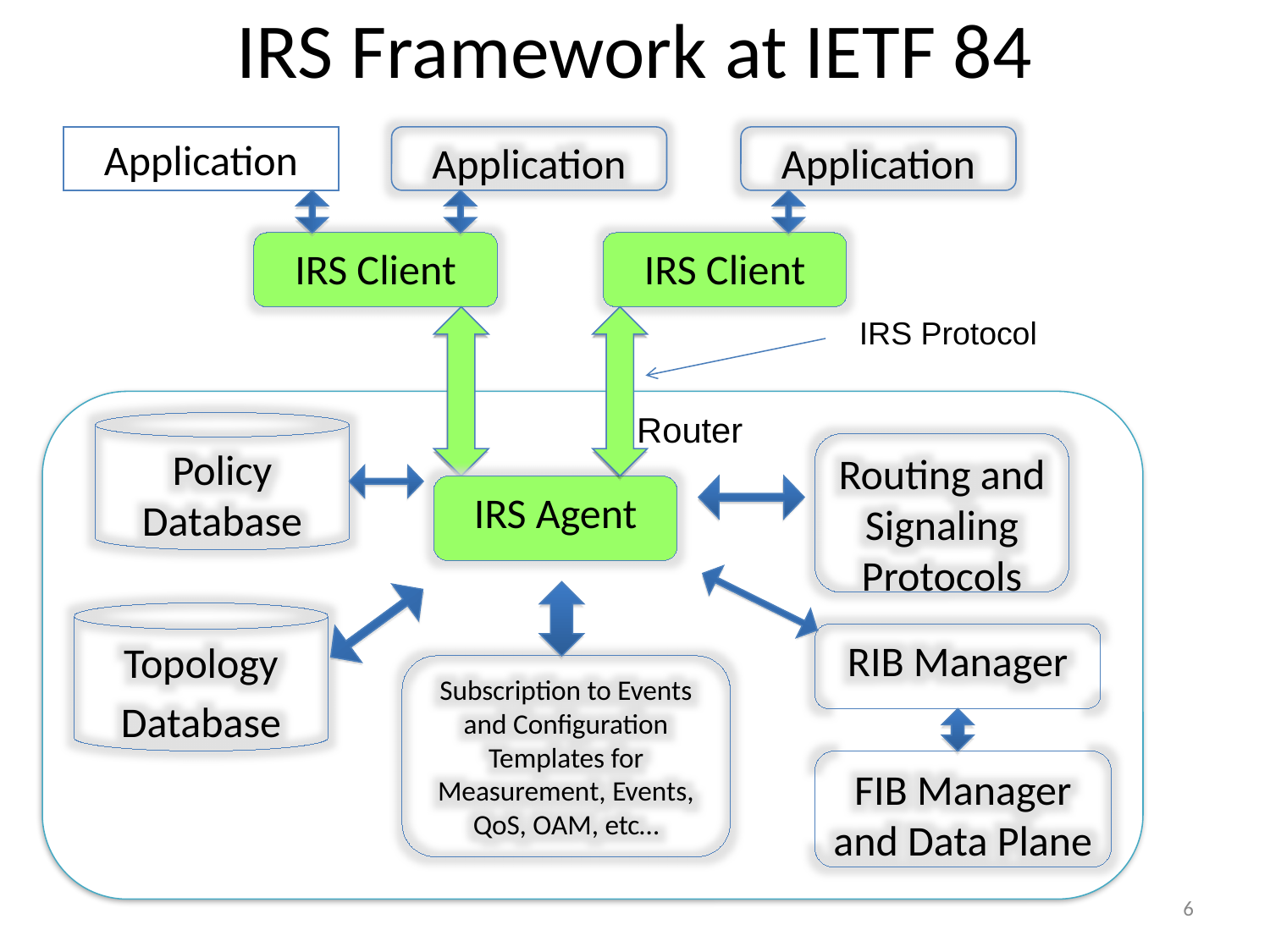

# IRS Framework at IETF 84
Application
Application
Application

IRS Client
IRS Client

IRS Protocol

Router
Policy Database
Routing and Signaling Protocols

IRS Agent

D

Topology
Database
RIB Manager
Subscription to Events and Configuration Templates for Measurement, Events, QoS, OAM, etc…

FIB Manager and Data Plane
6